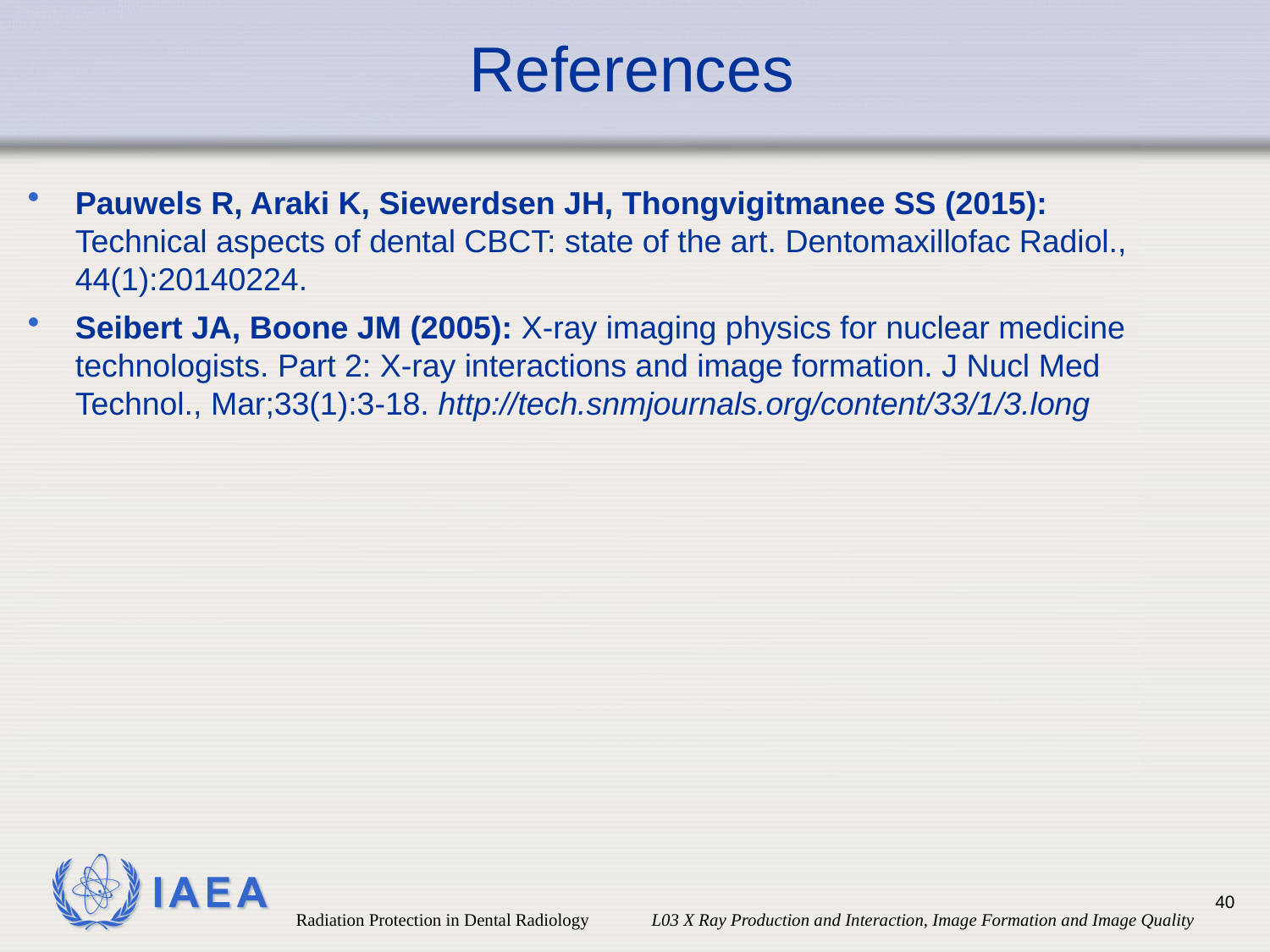

# References
Pauwels R, Araki K, Siewerdsen JH, Thongvigitmanee SS (2015): Technical aspects of dental CBCT: state of the art. Dentomaxillofac Radiol., 44(1):20140224.
Seibert JA, Boone JM (2005): X-ray imaging physics for nuclear medicine technologists. Part 2: X-ray interactions and image formation. J Nucl Med Technol., Mar;33(1):3-18. http://tech.snmjournals.org/content/33/1/3.long

40
Radiation Protection in Dental Radiology              L03 X Ray Production and Interaction, Image Formation and Image Quality